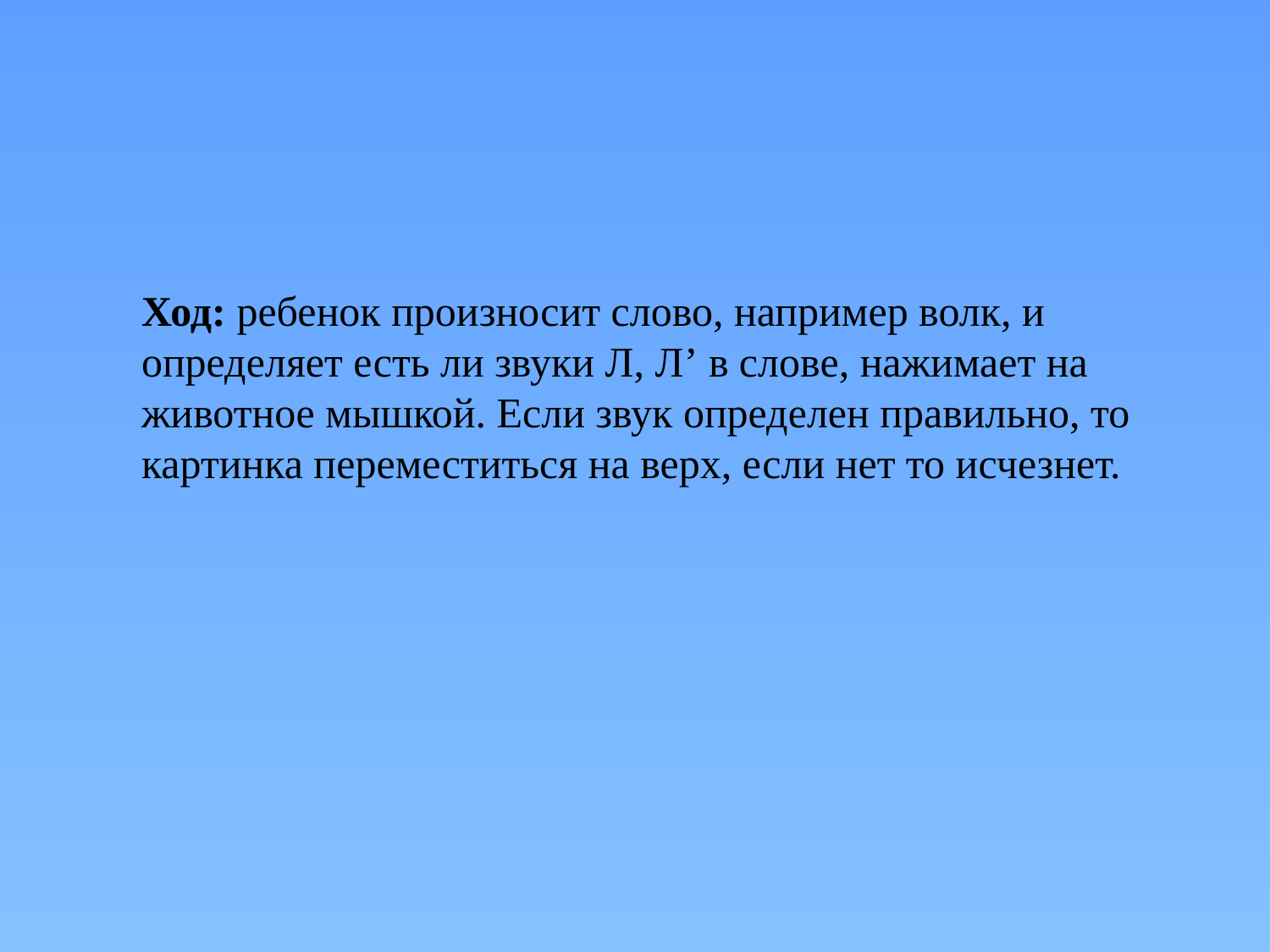

Ход: ребенок произносит слово, например волк, и определяет есть ли звуки Л, Л’ в слове, нажимает на животное мышкой. Если звук определен правильно, то
картинка переместиться на верх, если нет то исчезнет.